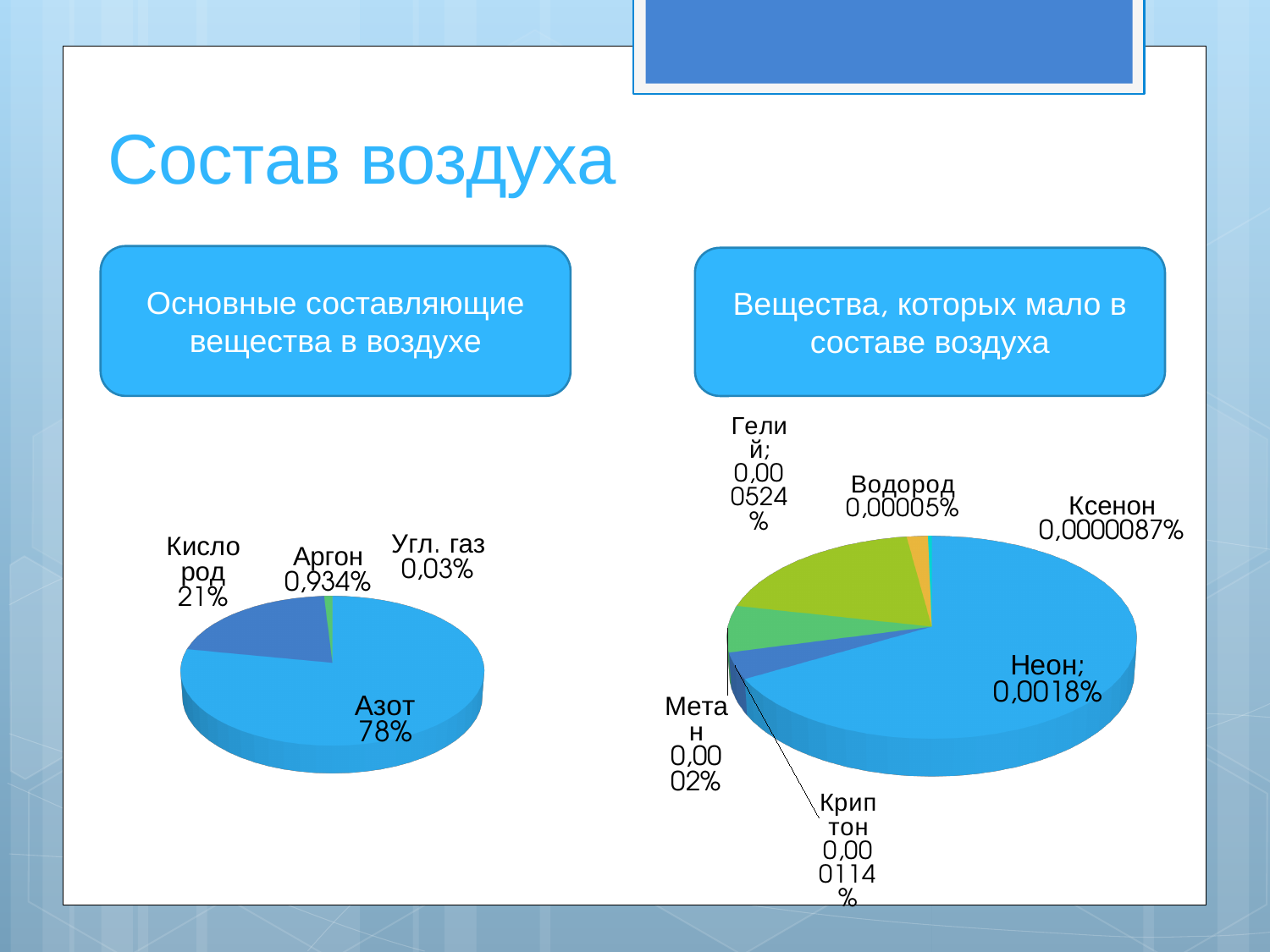

# Состав воздуха
Основные составляющие вещества в воздухе
Вещества, которых мало в составе воздуха

[unsupported chart]

[unsupported chart]